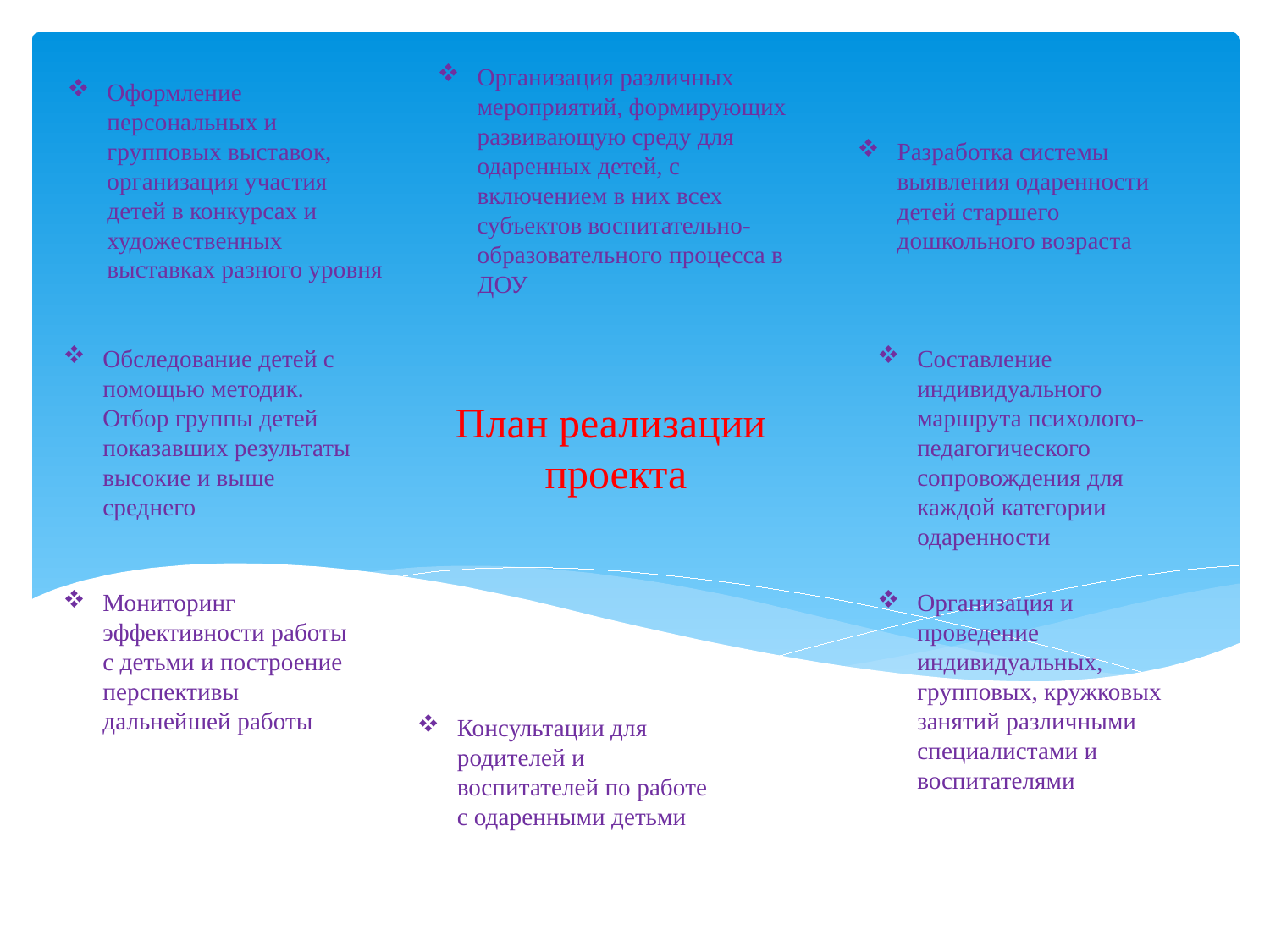

Организация различных мероприятий, формирующих развивающую среду для одаренных детей, с включением в них всех субъектов воспитательно-образовательного процесса в ДОУ
Оформление персональных и групповых выставок, организация участия детей в конкурсах и художественных выставках разного уровня
Разработка системы выявления одаренности детей старшего дошкольного возраста
Обследование детей с помощью методик. Отбор группы детей показавших результаты высокие и выше среднего
Составление индивидуального маршрута психолого-педагогического сопровождения для каждой категории одаренности
План реализации
проекта
Мониторинг эффективности работы с детьми и построение перспективы дальнейшей работы
Организация и проведение индивидуальных, групповых, кружковых занятий различными специалистами и воспитателями
Консультации для родителей и воспитателей по работе с одаренными детьми